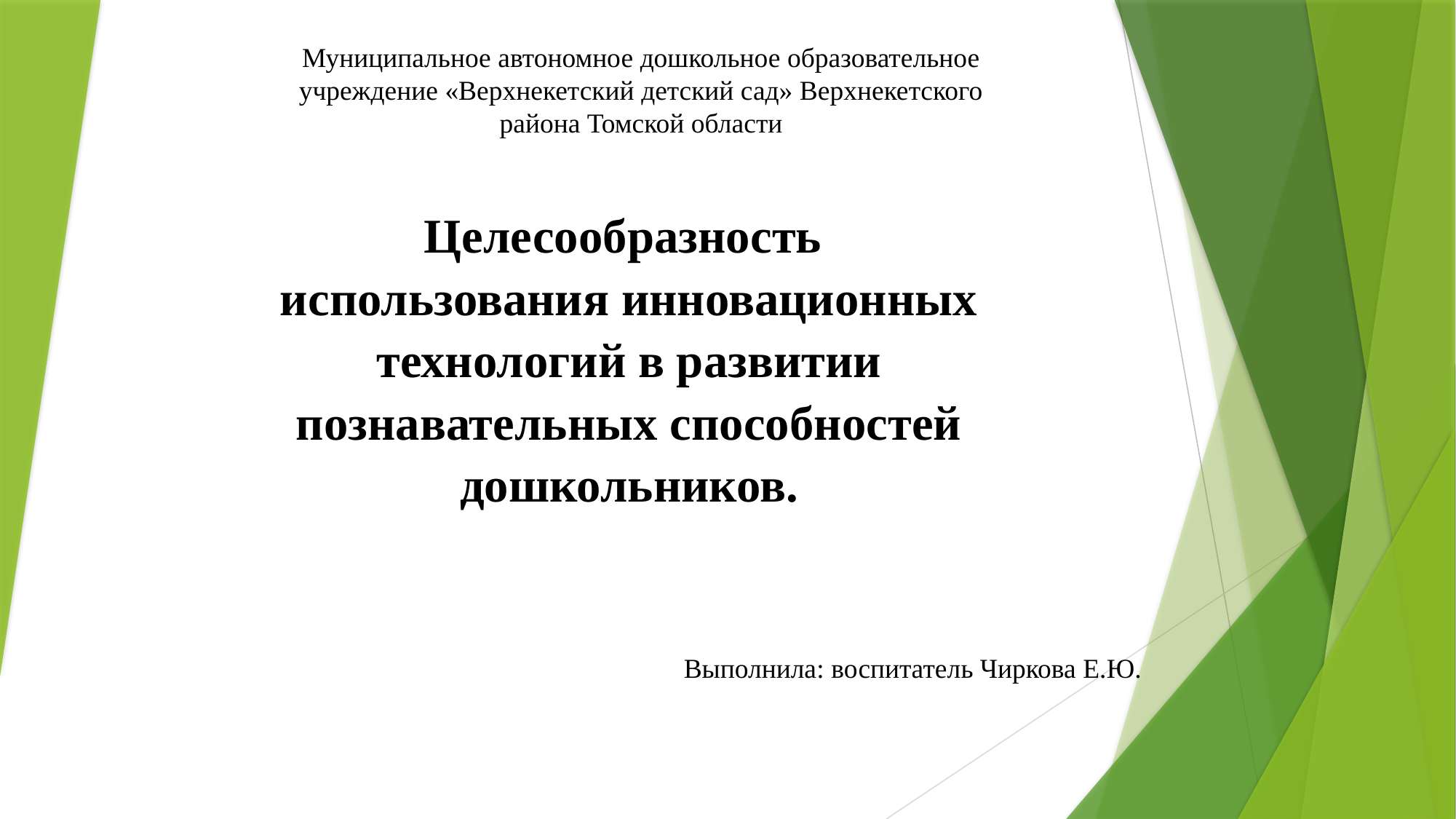

Муниципальное автономное дошкольное образовательное учреждение «Верхнекетский детский сад» Верхнекетского района Томской области
Целесообразность  использования инновационных технологий в развитии познавательных способностей дошкольников.
Выполнила: воспитатель Чиркова Е.Ю.